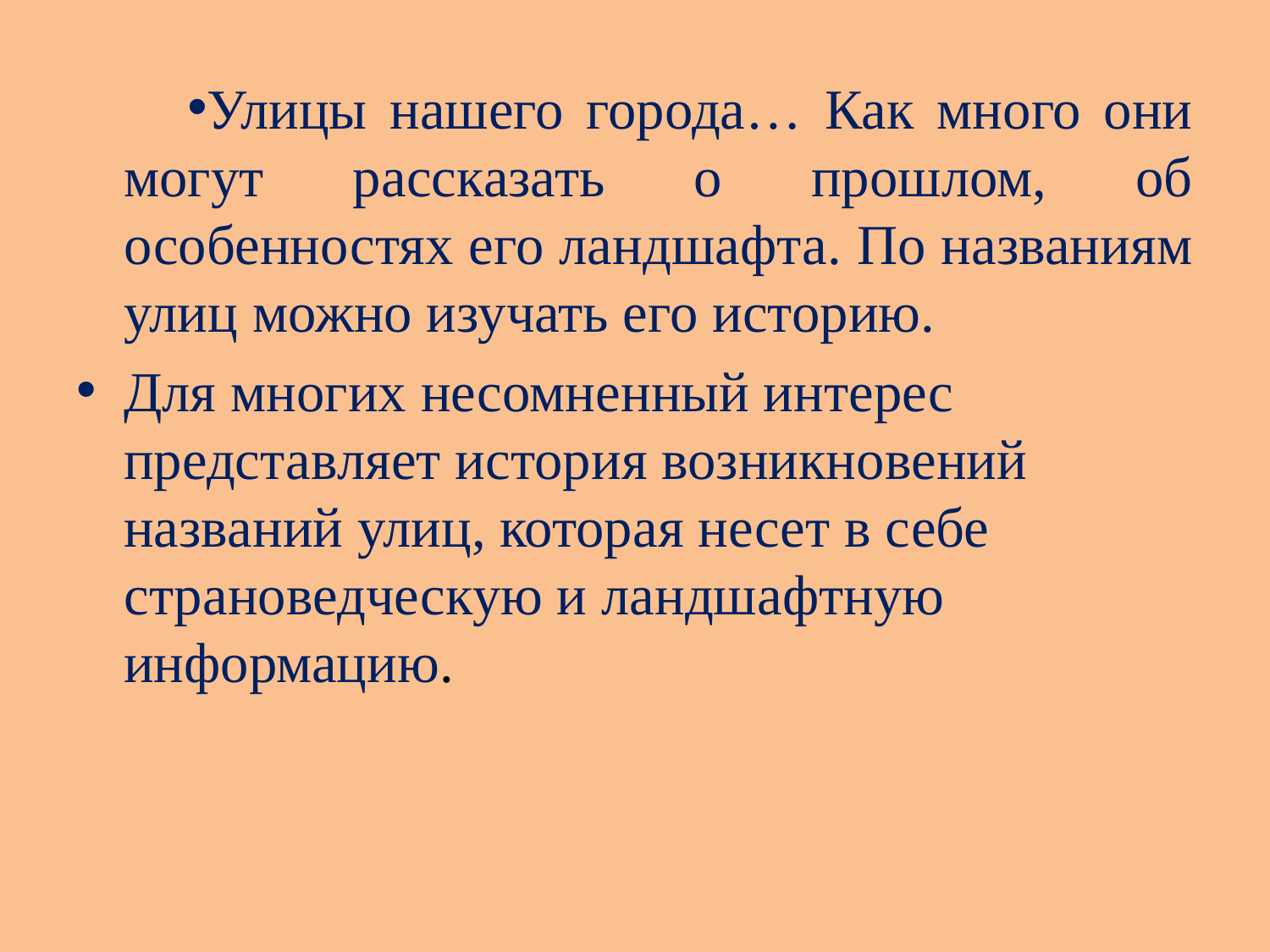

#
Улицы нашего города… Как много они могут рассказать о прошлом, об особенностях его ландшафта. По названиям улиц можно изучать его историю.
Для многих несомненный интерес представляет история возникновений названий улиц, которая несет в себе страноведческую и ландшафтную информацию.